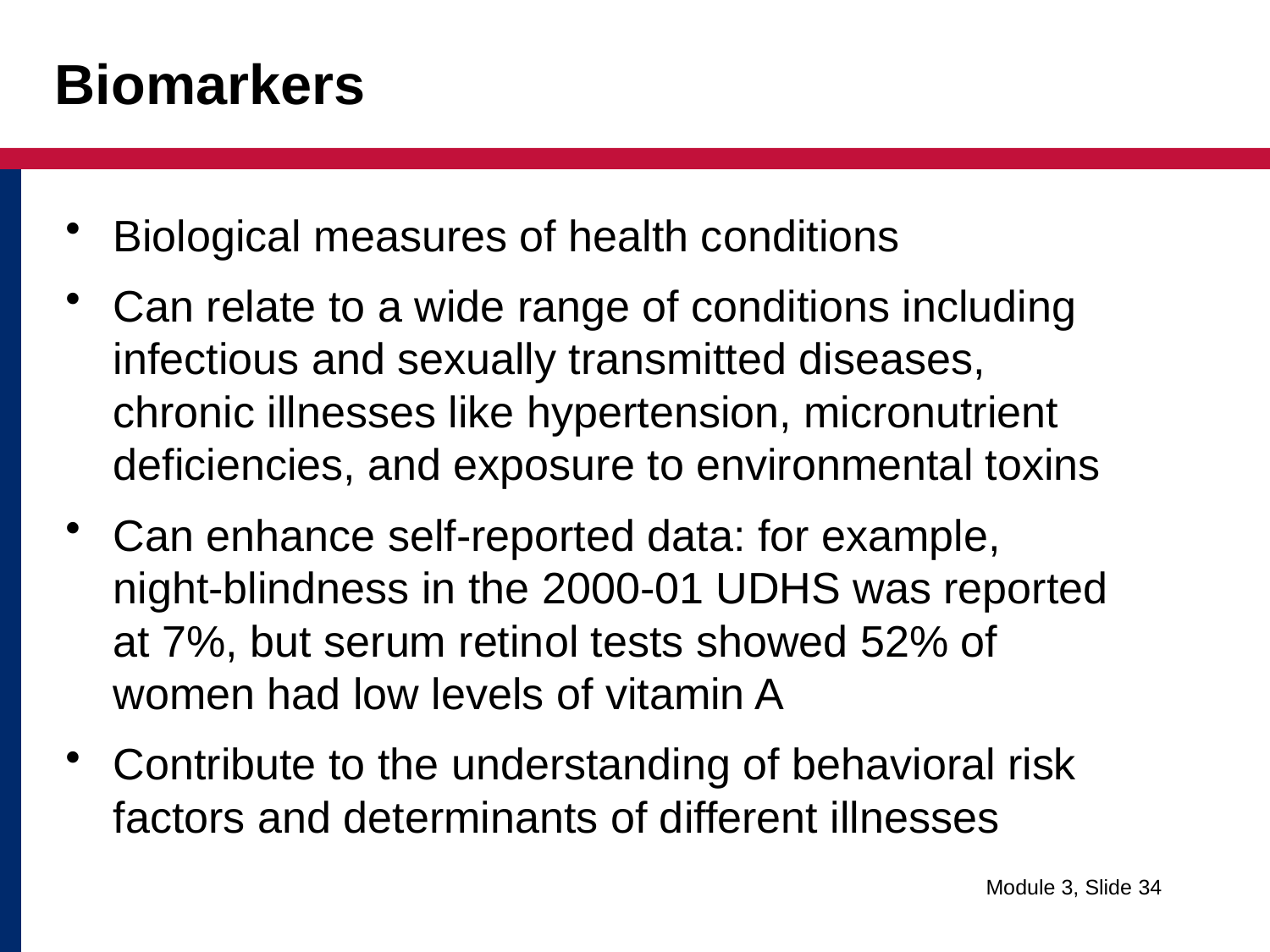

# Biomarkers
Biological measures of health conditions
Can relate to a wide range of conditions including infectious and sexually transmitted diseases, chronic illnesses like hypertension, micronutrient deficiencies, and exposure to environmental toxins
Can enhance self-reported data: for example, night-blindness in the 2000-01 UDHS was reported at 7%, but serum retinol tests showed 52% of women had low levels of vitamin A
Contribute to the understanding of behavioral risk factors and determinants of different illnesses

Module 3, Slide 34